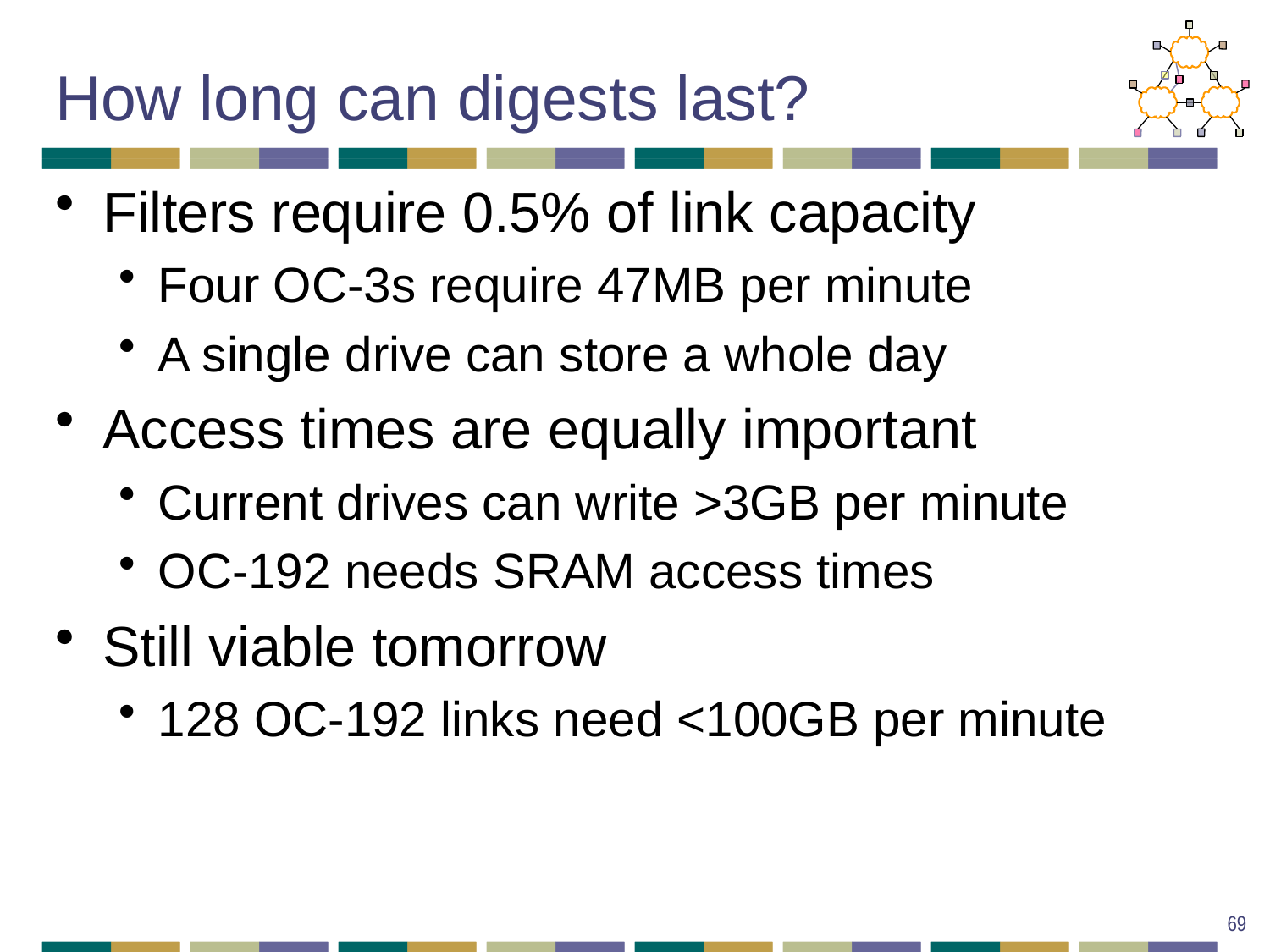

# How long can digests last?
Filters require 0.5% of link capacity
Four OC-3s require 47MB per minute
A single drive can store a whole day
Access times are equally important
Current drives can write >3GB per minute
OC-192 needs SRAM access times
Still viable tomorrow
128 OC-192 links need <100GB per minute
69